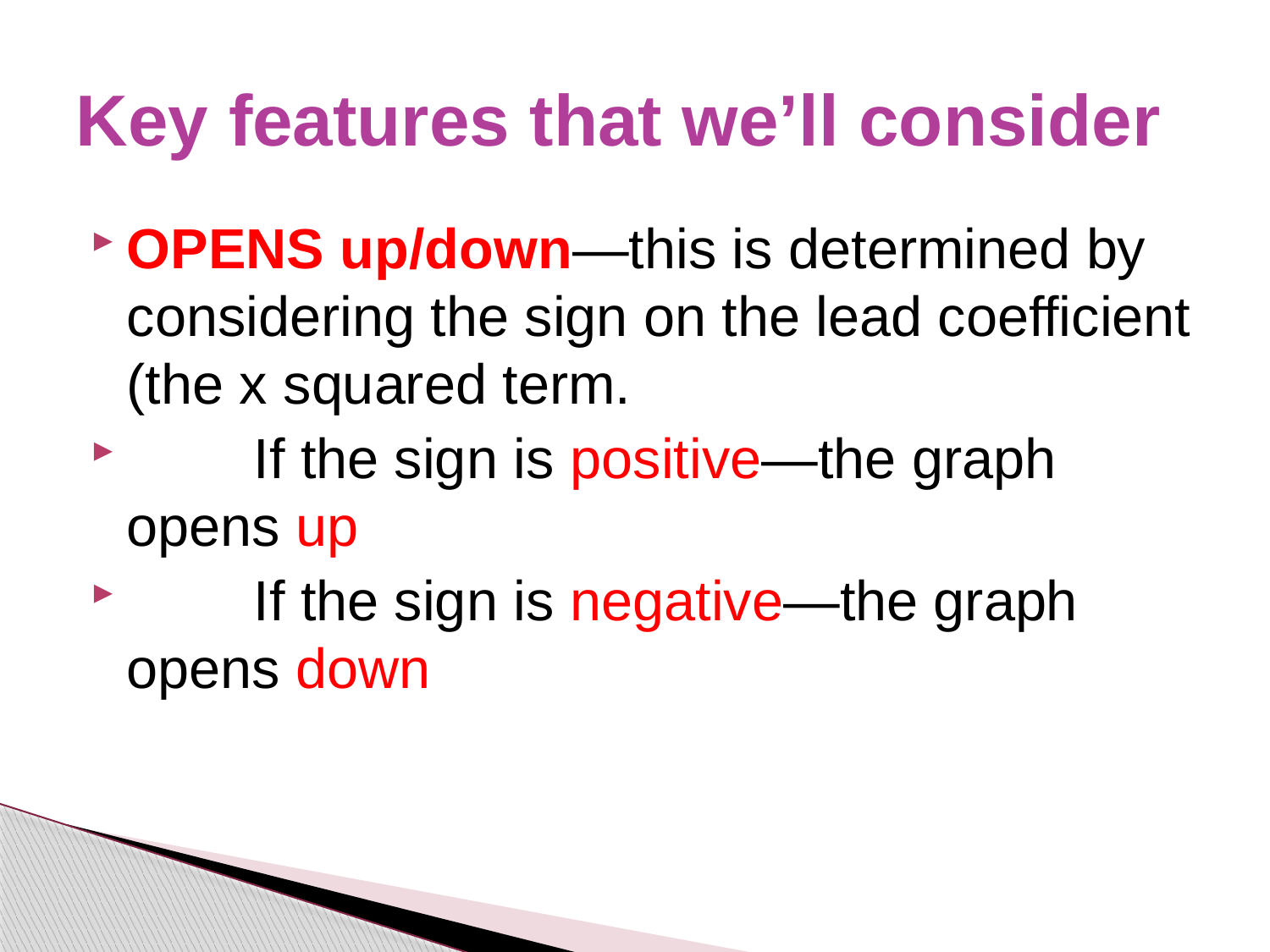

# Key features that we’ll consider
OPENS up/down—this is determined by considering the sign on the lead coefficient (the x squared term.
	If the sign is positive—the graph 	opens up
	If the sign is negative—the graph 	opens down